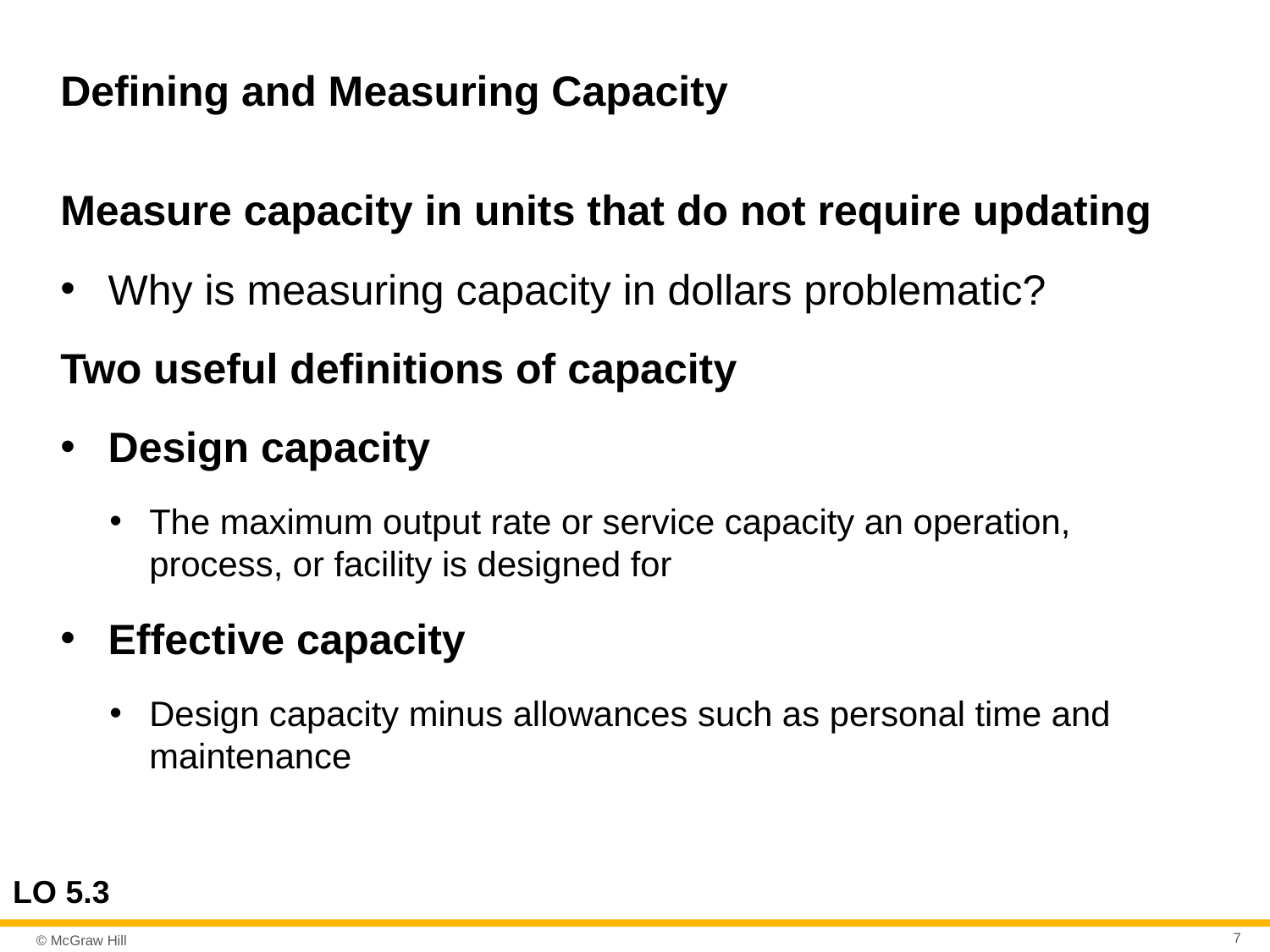

# Defining and Measuring Capacity
Measure capacity in units that do not require updating
Why is measuring capacity in dollars problematic?
Two useful definitions of capacity
Design capacity
The maximum output rate or service capacity an operation, process, or facility is designed for
Effective capacity
Design capacity minus allowances such as personal time and maintenance
LO 5.3